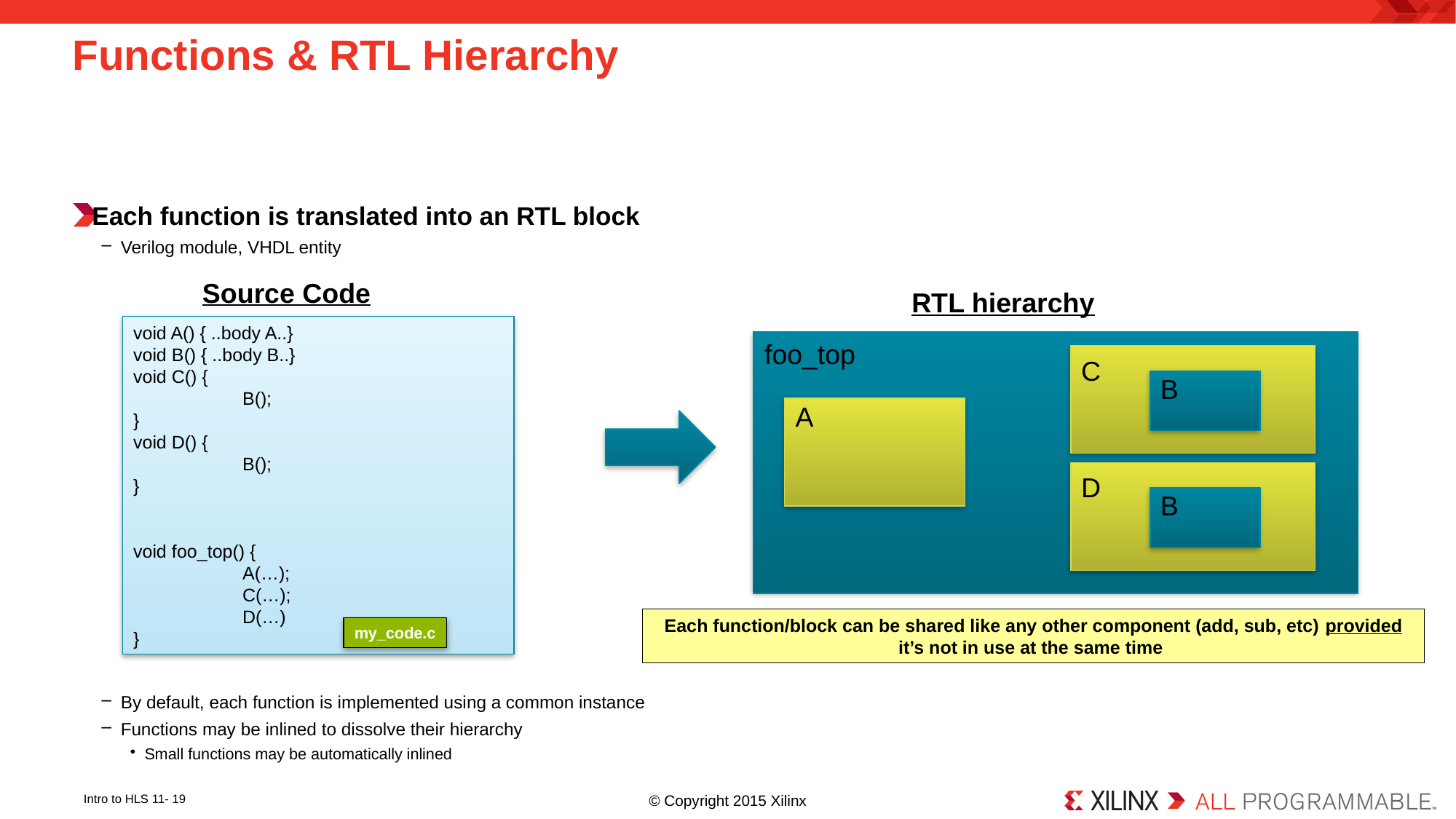

# Functions & RTL Hierarchy
Each function is translated into an RTL block
Verilog module, VHDL entity

By default, each function is implemented using a common instance
Functions may be inlined to dissolve their hierarchy
Small functions may be automatically inlined
Source Code
RTL hierarchy
void A() { ..body A..}
void B() { ..body B..}
void C() {
	B();
}
void D() {
	B();
}

void foo_top() {
	A(…);
  	C(…);
	D(…)
}
foo_top

C
B

A

D
B

Each function/block can be shared like any other component (add, sub, etc) provided it’s not in use at the same time
my_code.c
Intro to HLS 11- 19
© Copyright 2015 Xilinx